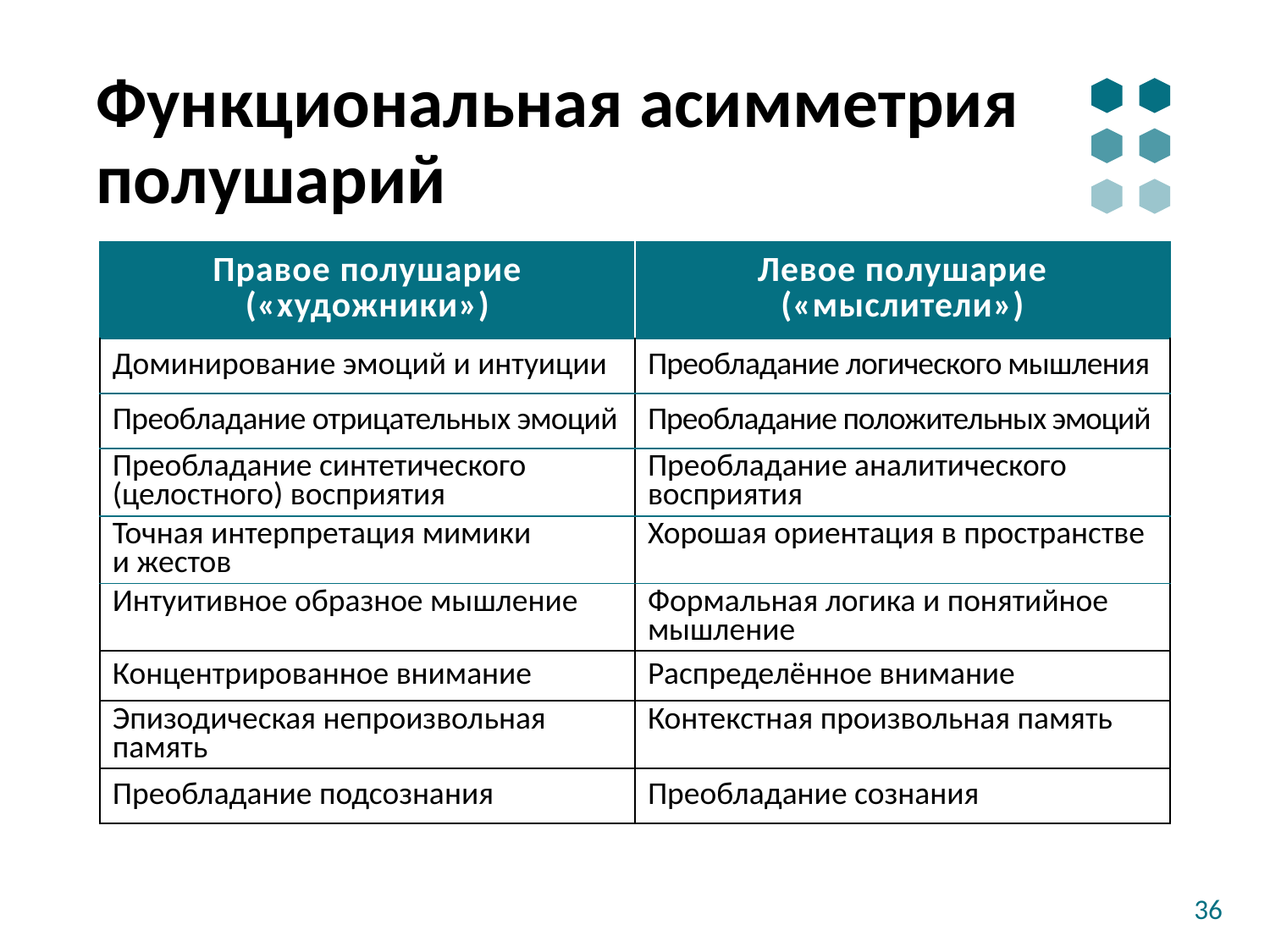

# Функциональная асимметрия полушарий

| Правое полушарие («художники») | Левое полушарие («мыслители») |
| --- | --- |
| Доминирование эмоций и интуиции | Преобладание логического мышления |
| Преобладание отрицательных эмоций | Преобладание положительных эмоций |
| Преобладание синтетического (целостного) восприятия | Преобладание аналитического восприятия |
| Точная интерпретация мимики и жестов | Хорошая ориентация в пространстве |
| Интуитивное образное мышление | Формальная логика и понятийное мышление |
| Концентрированное внимание | Распределённое внимание |
| Эпизодическая непроизвольная память | Контекстная произвольная память |
| Преобладание подсознания | Преобладание сознания |
36